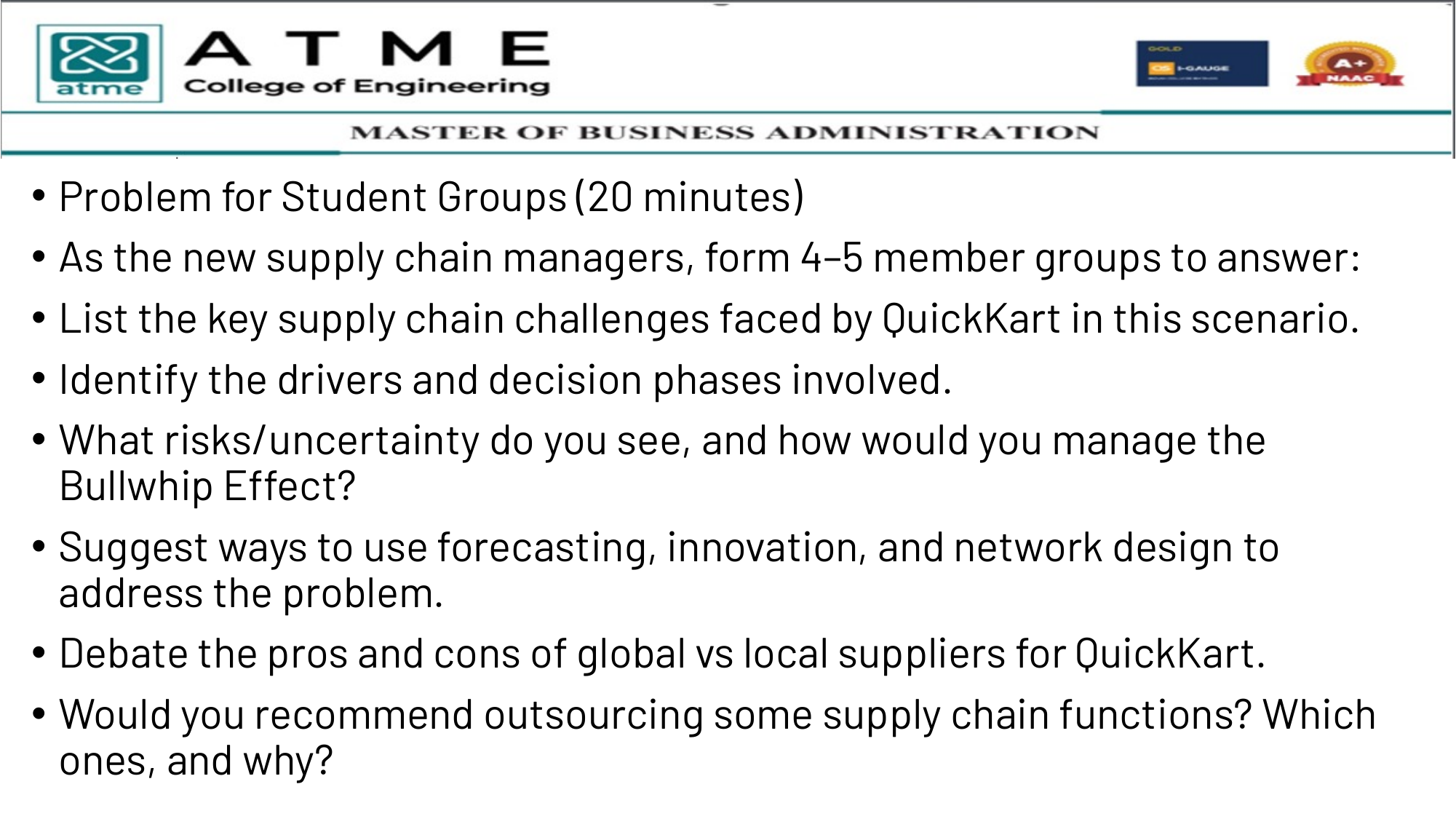

Problem for Student Groups (20 minutes)
As the new supply chain managers, form 4–5 member groups to answer:
List the key supply chain challenges faced by QuickKart in this scenario.
Identify the drivers and decision phases involved.
What risks/uncertainty do you see, and how would you manage the Bullwhip Effect?
Suggest ways to use forecasting, innovation, and network design to address the problem.
Debate the pros and cons of global vs local suppliers for QuickKart.
Would you recommend outsourcing some supply chain functions? Which ones, and why?